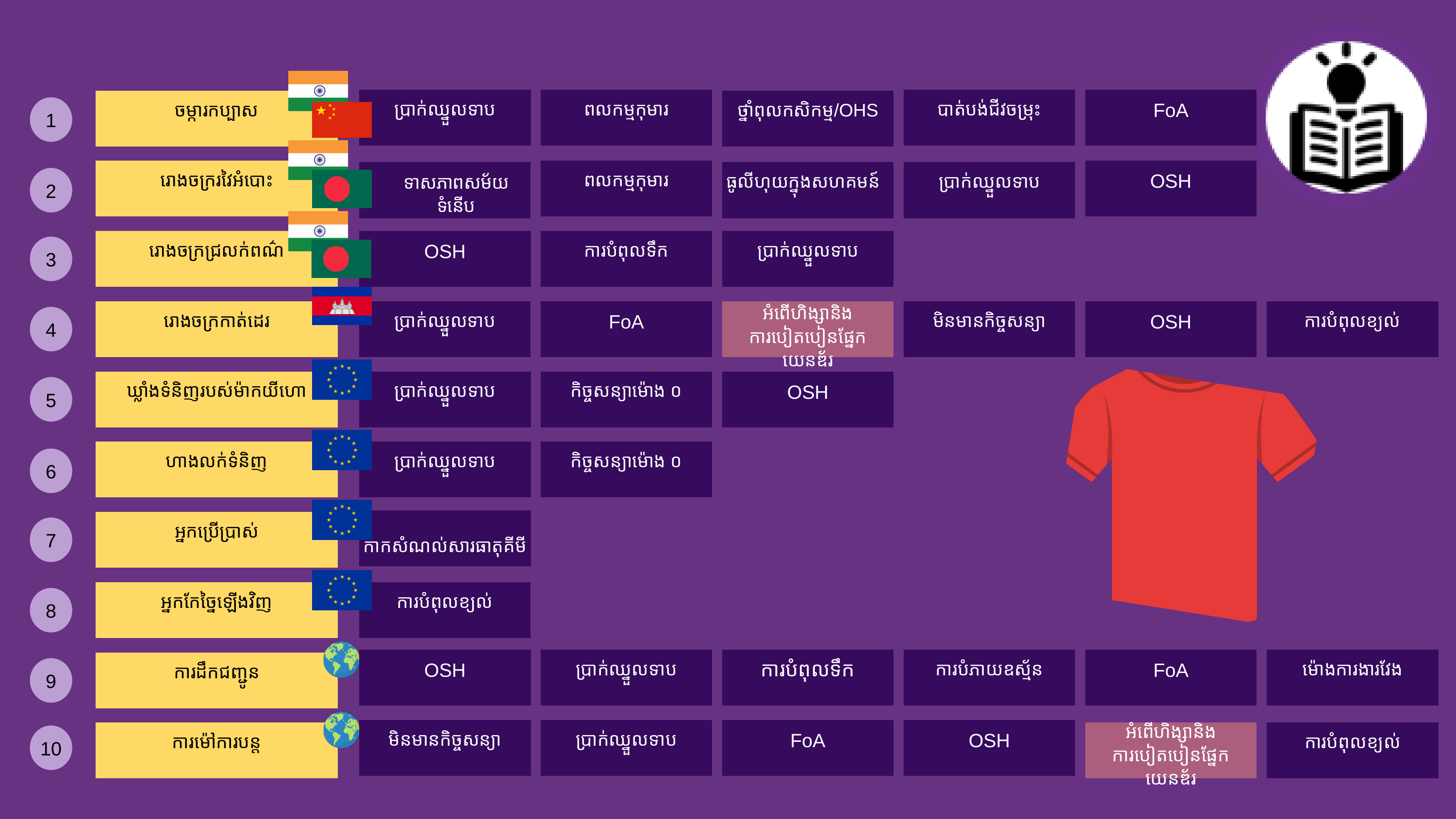

​ប្រាក់ឈ្នួលទាប

ពលកម្មកុមារ

បាត់បង់ជីវចម្រុះ

FoA

ចម្ការកប្បាស

ថ្នាំពុលកសិកម្ម/OHS

1

ធូលីហុយក្នុងសហគមន៍

ទាសភាពសម័យទំនើប

រោងចក្ររវៃអំបោះ

ពលកម្មកុមារ

OSH

​ប្រាក់ឈ្នួលទាប

2

រោងចក្រជ្រលក់ពណ៌

OSH

ការបំពុលទឹក

​ប្រាក់ឈ្នួលទាប

3

អំពើហិង្សានិងការបៀតបៀនផ្នែកយេនឌ័រ

រោងចក្រកាត់ដេរ

​ប្រាក់ឈ្នួលទាប

FoA

មិនមានកិច្ចសន្យា

OSH

ការបំពុលខ្យល់

4

ឃ្លាំងទំនិញរបស់ម៉ាកយីហោ

​ប្រាក់ឈ្នួលទាប

កិច្ចសន្យាម៉ោង ០

OSH

5

ហាងលក់ទំនិញ

​ប្រាក់ឈ្នួលទាប

កិច្ចសន្យាម៉ោង ០

6

កាកសំណល់សារធាតុគីមី

អ្នកប្រើប្រាស់

7

អ្នកកែច្នៃឡើងវិញ

ការបំពុលខ្យល់

8

OSH

​ប្រាក់ឈ្នួលទាប

ការបំពុលទឹក

ការបំភាយឧស្ម័ន

FoA

ម៉ោងការងារវែង

ការដឹកជញ្ជូន

9

អំពើហិង្សានិងការបៀតបៀនផ្នែកយេនឌ័រ

មិនមានកិច្ចសន្យា

​ប្រាក់ឈ្នួលទាប

FoA

OSH

ការម៉ៅការបន្ត

ការបំពុលខ្យល់

10